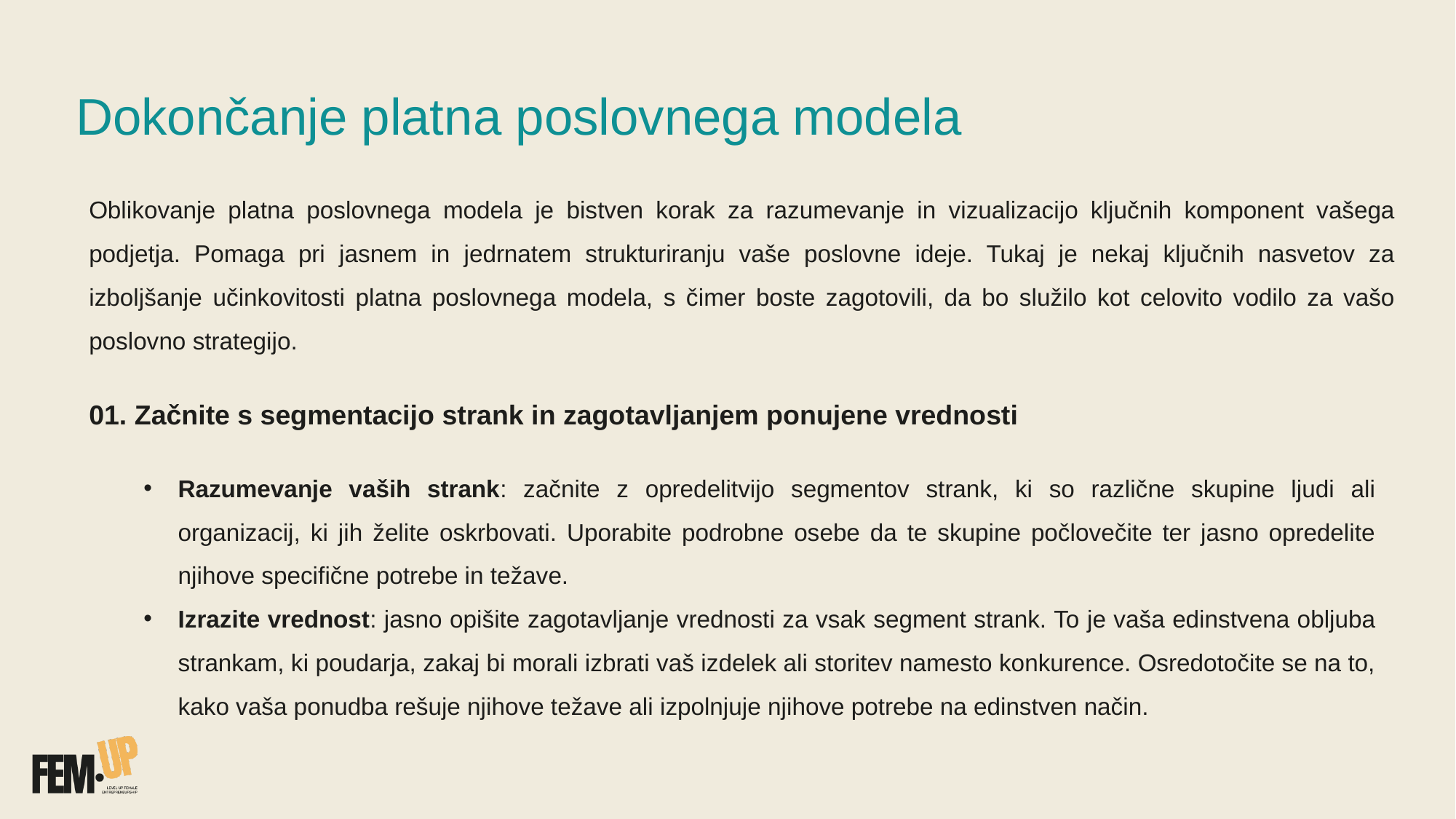

# Dokončanje platna poslovnega modela
Oblikovanje platna poslovnega modela je bistven korak za razumevanje in vizualizacijo ključnih komponent vašega podjetja. Pomaga pri jasnem in jedrnatem strukturiranju vaše poslovne ideje. Tukaj je nekaj ključnih nasvetov za izboljšanje učinkovitosti platna poslovnega modela, s čimer boste zagotovili, da bo služilo kot celovito vodilo za vašo poslovno strategijo.
01. Začnite s segmentacijo strank in zagotavljanjem ponujene vrednosti

Razumevanje vaših strank: začnite z opredelitvijo segmentov strank, ki so različne skupine ljudi ali organizacij, ki jih želite oskrbovati. Uporabite podrobne osebe da te skupine počlovečite ter jasno opredelite njihove specifične potrebe in težave.
Izrazite vrednost: jasno opišite zagotavljanje vrednosti za vsak segment strank. To je vaša edinstvena obljuba strankam, ki poudarja, zakaj bi morali izbrati vaš izdelek ali storitev namesto konkurence. Osredotočite se na to, kako vaša ponudba rešuje njihove težave ali izpolnjuje njihove potrebe na edinstven način.